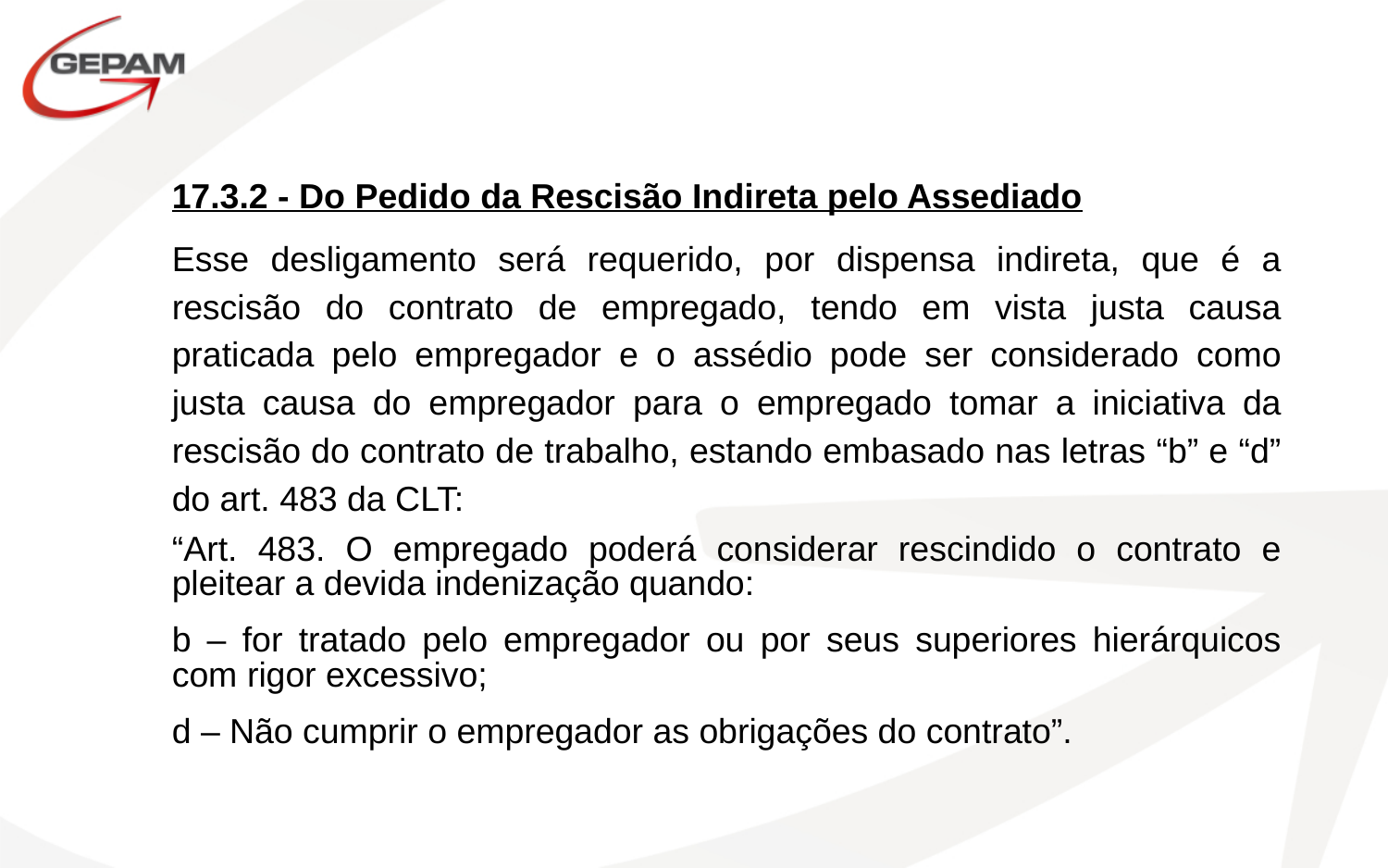

17.3.2 - Do Pedido da Rescisão Indireta pelo Assediado
Esse desligamento será requerido, por dispensa indireta, que é a rescisão do contrato de empregado, tendo em vista justa causa praticada pelo empregador e o assédio pode ser considerado como justa causa do empregador para o empregado tomar a iniciativa da rescisão do contrato de trabalho, estando embasado nas letras “b” e “d” do art. 483 da CLT:
“Art. 483. O empregado poderá considerar rescindido o contrato e pleitear a devida indenização quando:
b – for tratado pelo empregador ou por seus superiores hierárquicos com rigor excessivo;
d – Não cumprir o empregador as obrigações do contrato”.